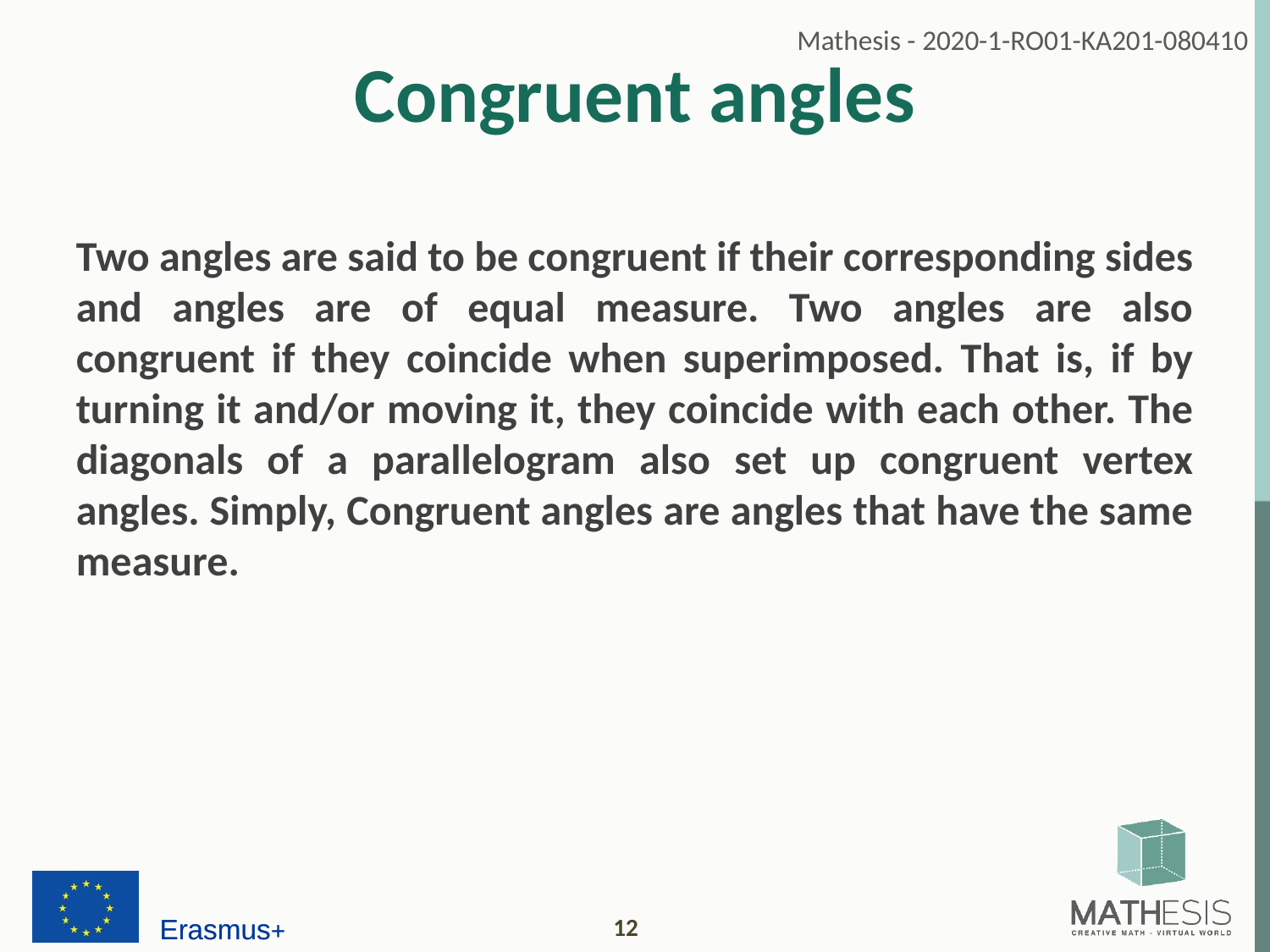

# Congruent angles
Two angles are said to be congruent if their corresponding sides and angles are of equal measure. Two angles are also congruent if they coincide when superimposed. That is, if by turning it and/or moving it, they coincide with each other. The diagonals of a parallelogram also set up congruent vertex angles. Simply, Congruent angles are angles that have the same measure.